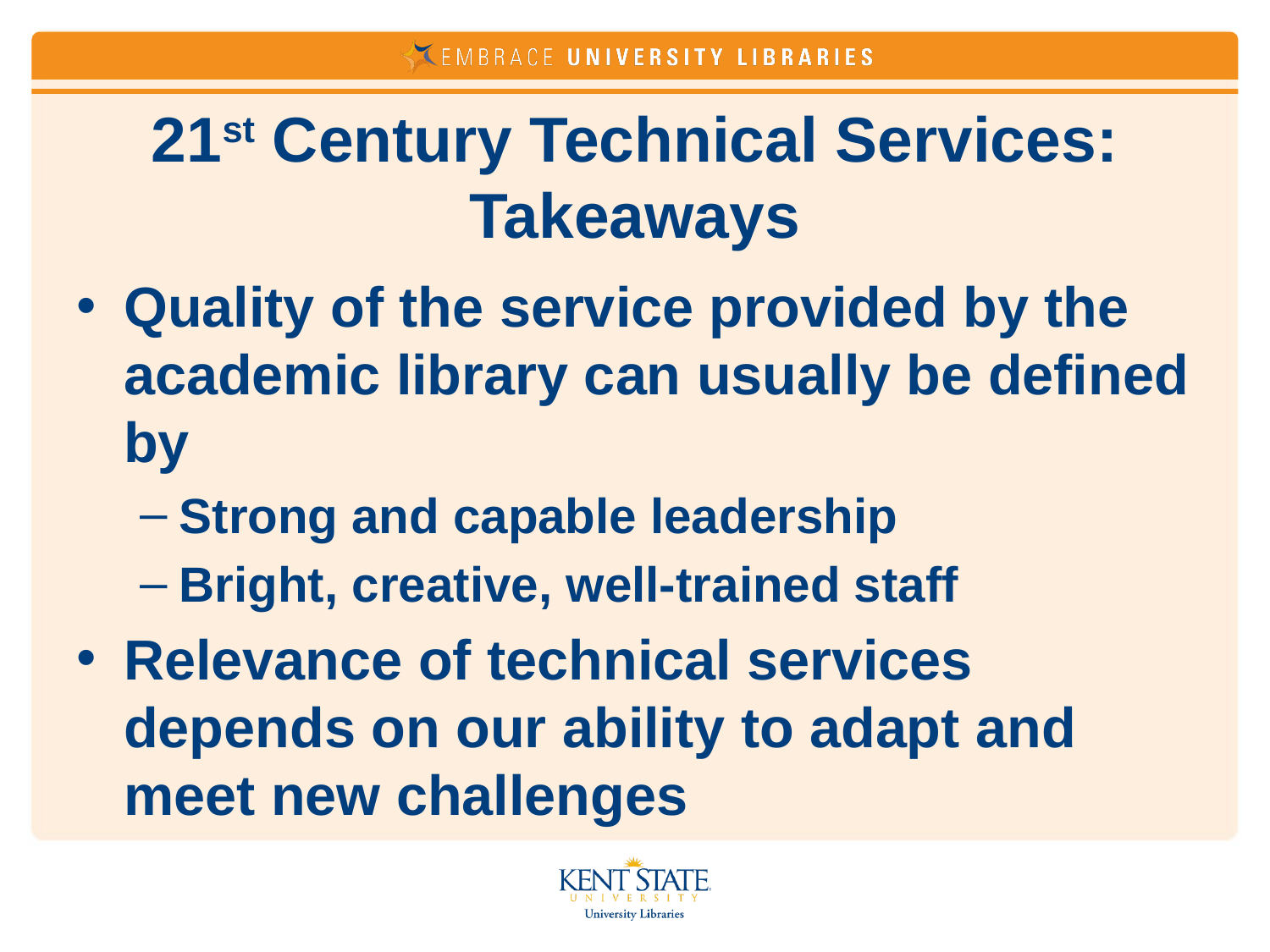

# 21st Century Technical Services: Takeaways
Quality of the service provided by the academic library can usually be defined by
Strong and capable leadership
Bright, creative, well-trained staff
Relevance of technical services depends on our ability to adapt and meet new challenges